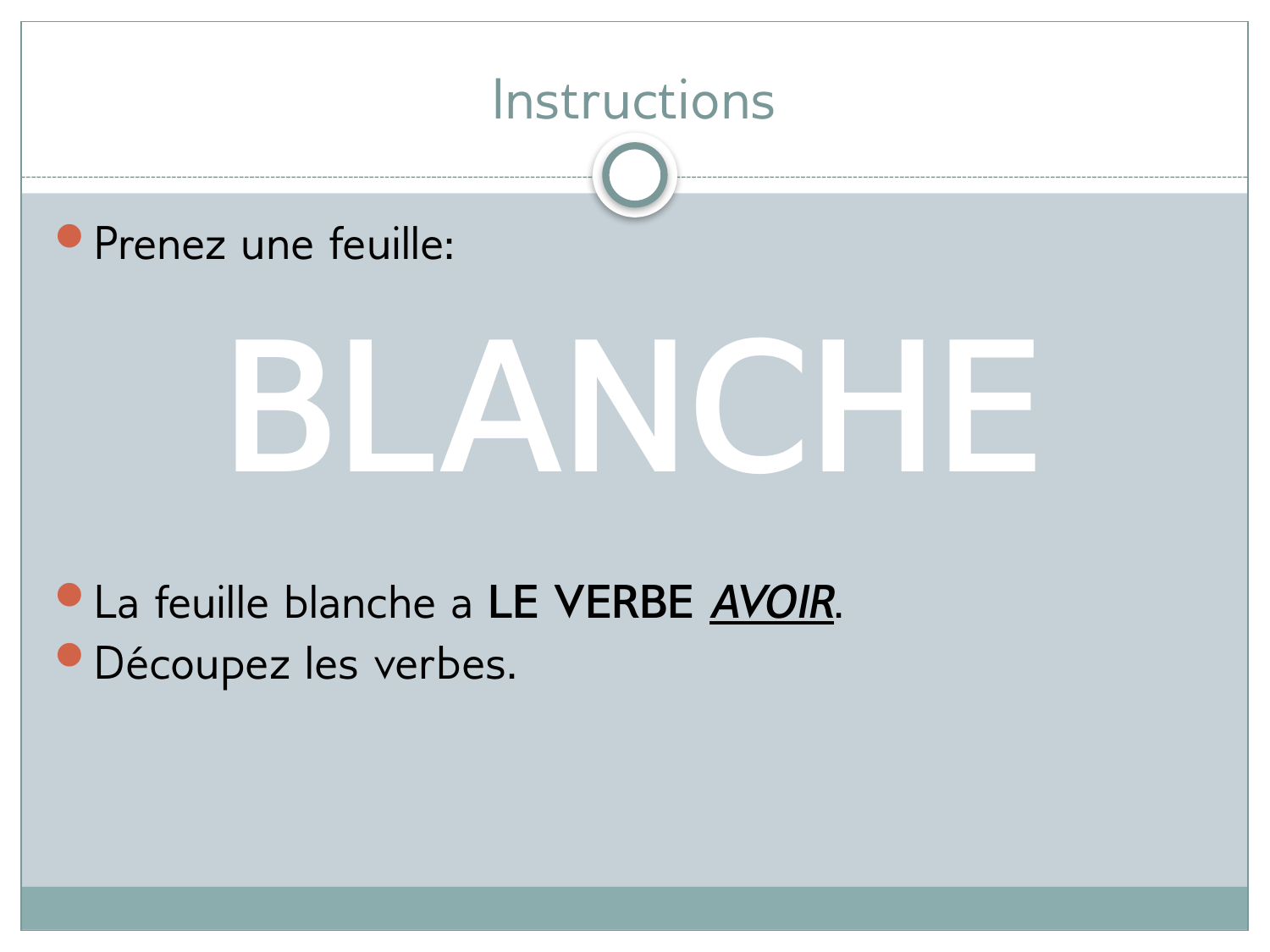

# Instructions
Prenez une feuille:
BLANCHE

La feuille blanche a LE VERBE AVOIR.
Découpez les verbes.